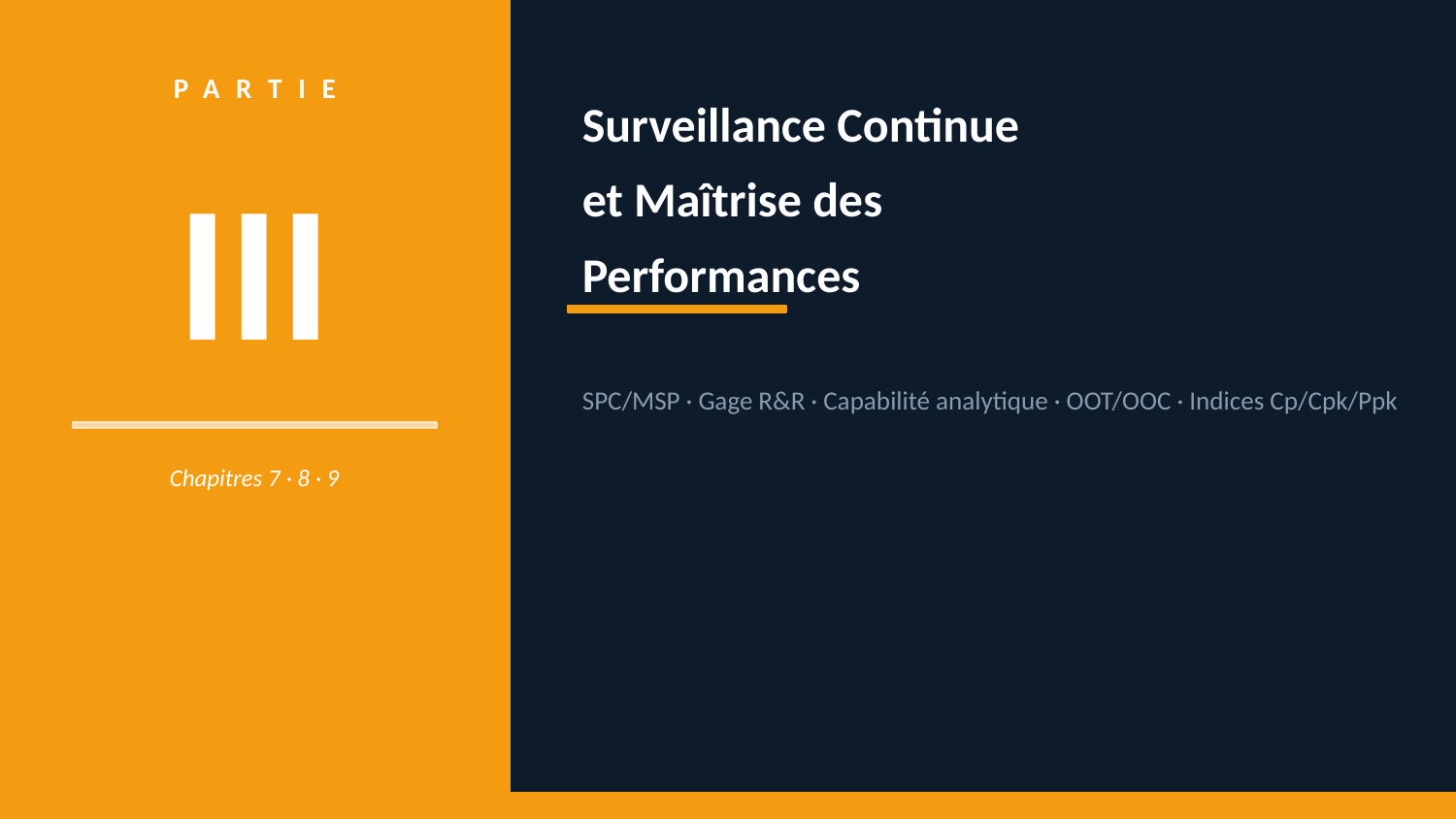

PARTIE
Surveillance Continue
et Maîtrise des
Performances
III

SPC/MSP · Gage R&R · Capabilité analytique · OOT/OOC · Indices Cp/Cpk/Ppk

Chapitres 7 · 8 · 9